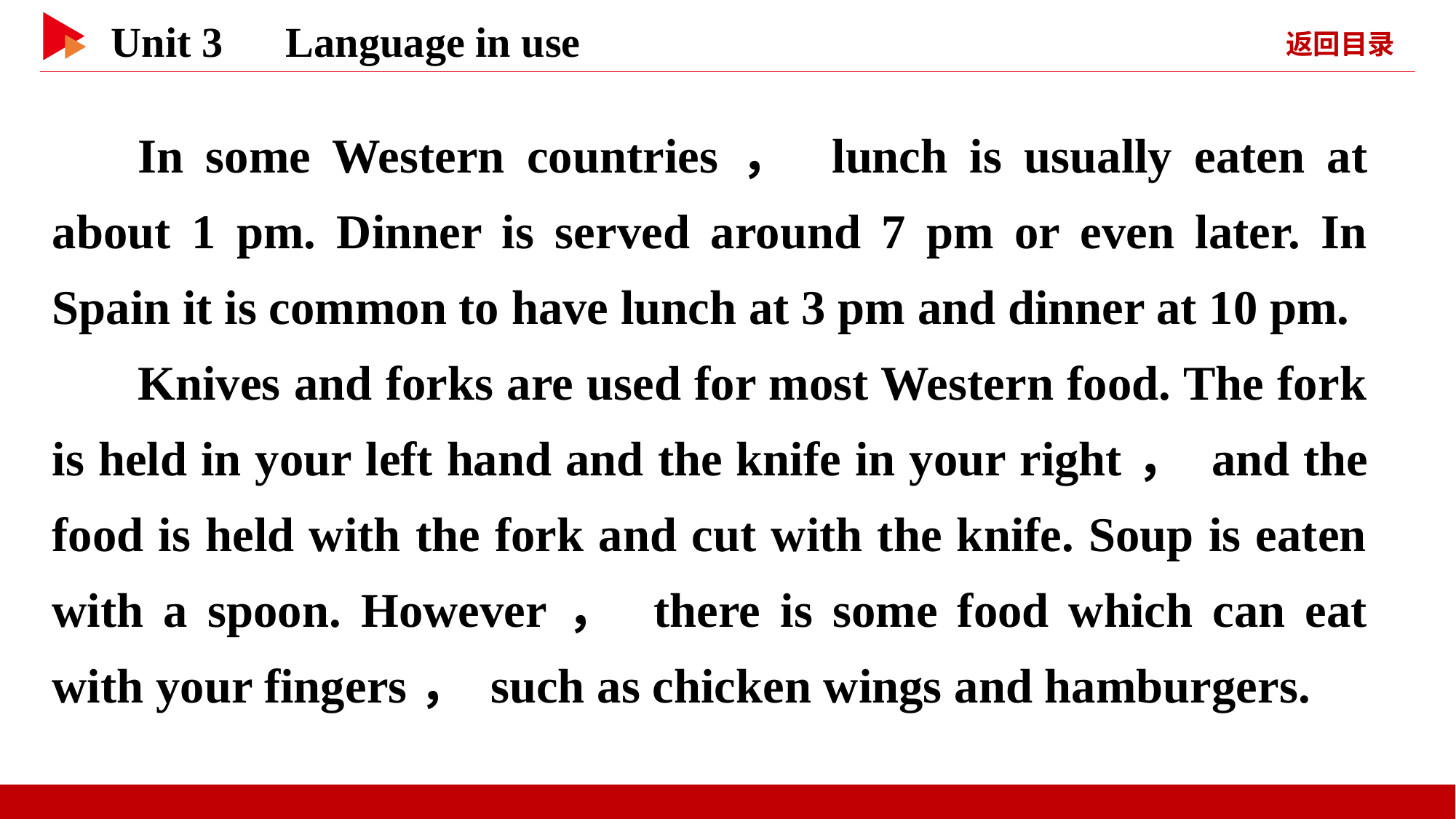

In some Western countries， lunch is usually eaten at about 1 pm. Dinner is served around 7 pm or even later. In Spain it is common to have lunch at 3 pm and dinner at 10 pm.
Knives and forks are used for most Western food. The fork is held in your left hand and the knife in your right， and the food is held with the fork and cut with the knife. Soup is eaten with a spoon. However， there is some food which can eat with your fingers， such as chicken wings and hamburgers.